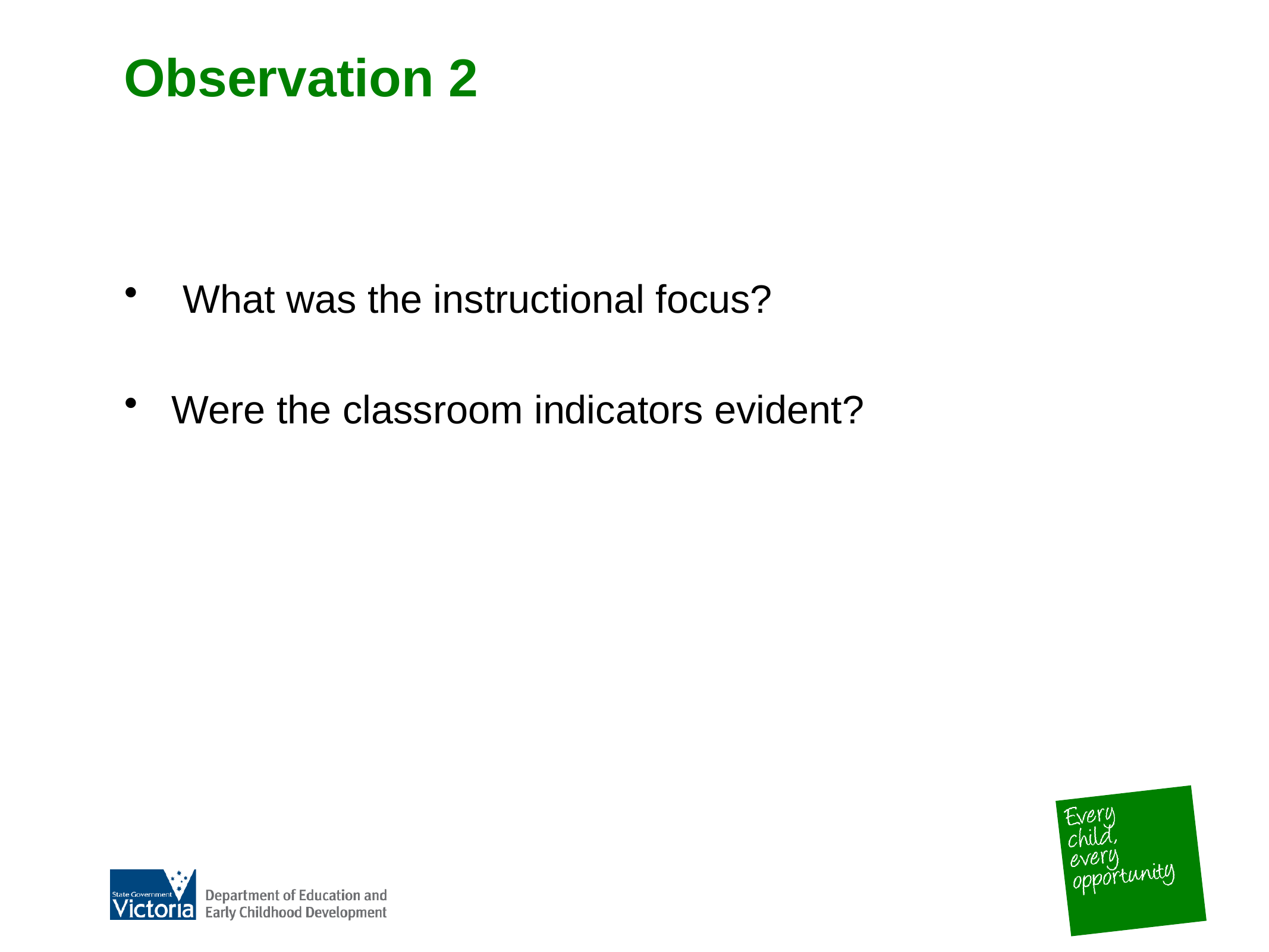

# Observation 2
 What was the instructional focus?

Were the classroom indicators evident?